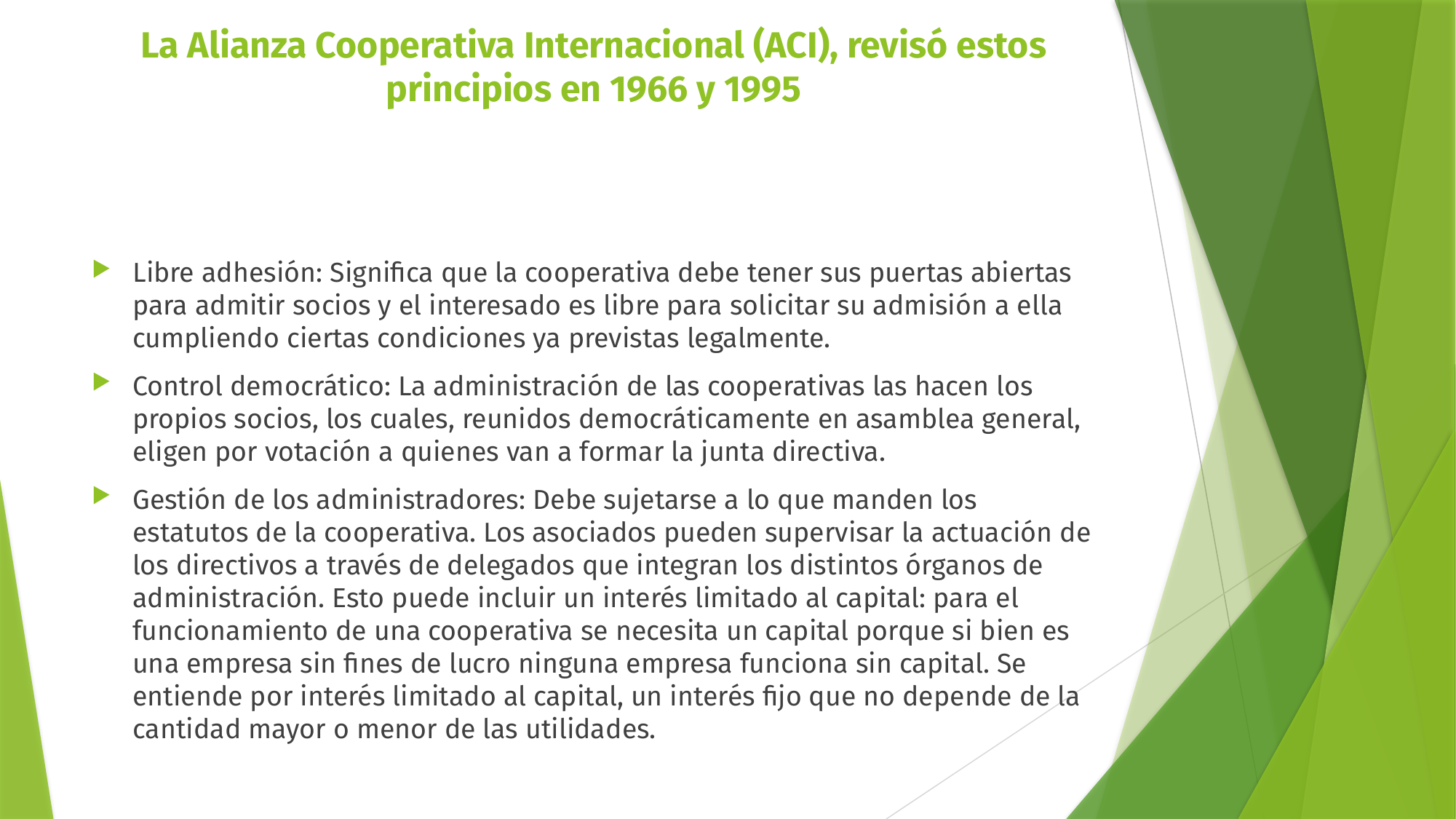

# La Alianza Cooperativa Internacional (ACI), revisó estos principios en 1966 y 1995

Libre adhesión: Significa que la cooperativa debe tener sus puertas abiertas para admitir socios y el interesado es libre para solicitar su admisión a ella cumpliendo ciertas condiciones ya previstas legalmente.
Control democrático: La administración de las cooperativas las hacen los propios socios, los cuales, reunidos democráticamente en asamblea general, eligen por votación a quienes van a formar la junta directiva.
Gestión de los administradores: Debe sujetarse a lo que manden los estatutos de la cooperativa. Los asociados pueden supervisar la actuación de los directivos a través de delegados que integran los distintos órganos de administración. Esto puede incluir un interés limitado al capital: para el funcionamiento de una cooperativa se necesita un capital porque si bien es una empresa sin fines de lucro ninguna empresa funciona sin capital. Se entiende por interés limitado al capital, un interés fijo que no depende de la cantidad mayor o menor de las utilidades.